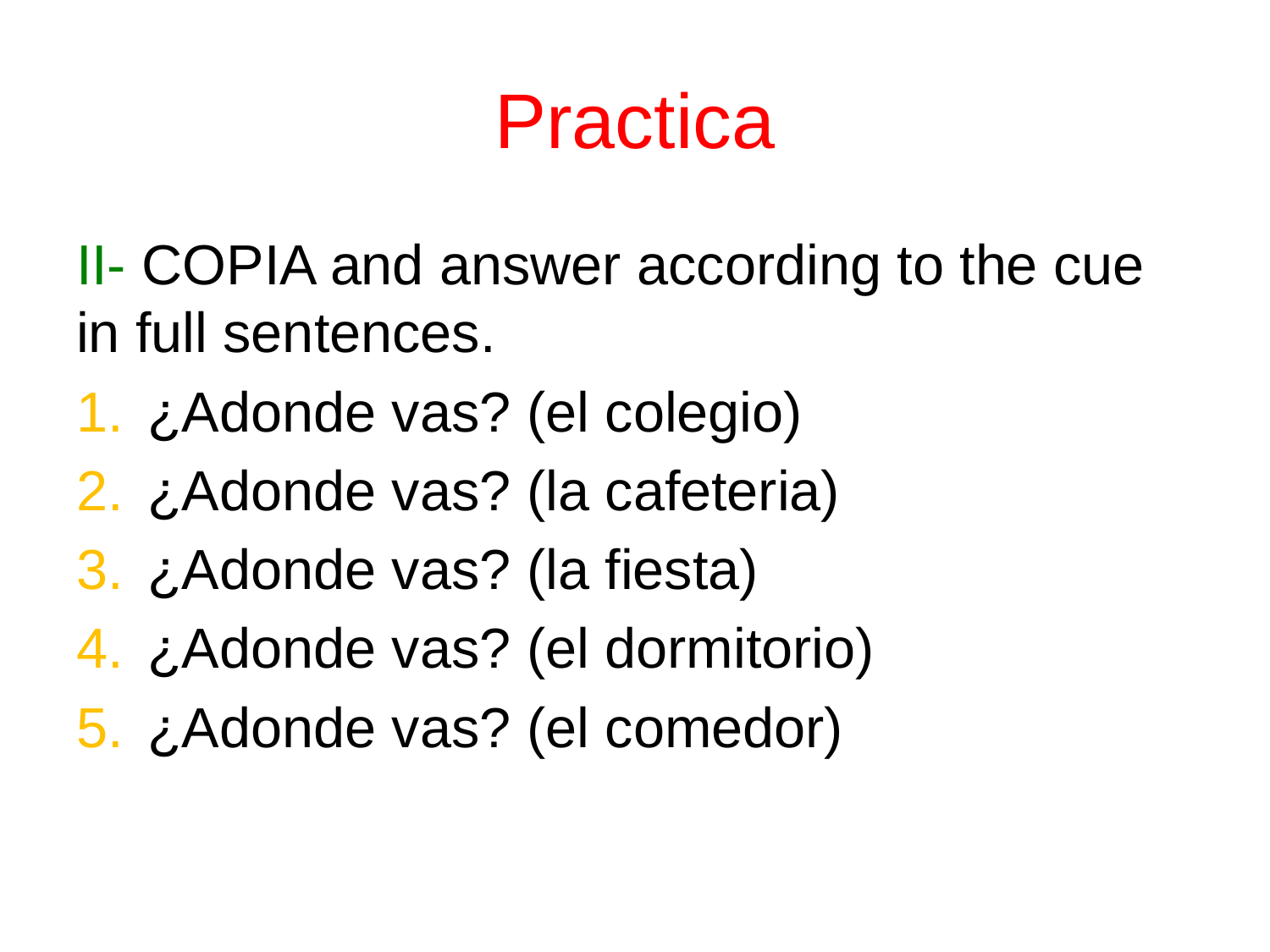

# Practica
II- COPIA and answer according to the cue in full sentences.
¿Adonde vas? (el colegio)
¿Adonde vas? (la cafeteria)
¿Adonde vas? (la fiesta)
¿Adonde vas? (el dormitorio)
¿Adonde vas? (el comedor)